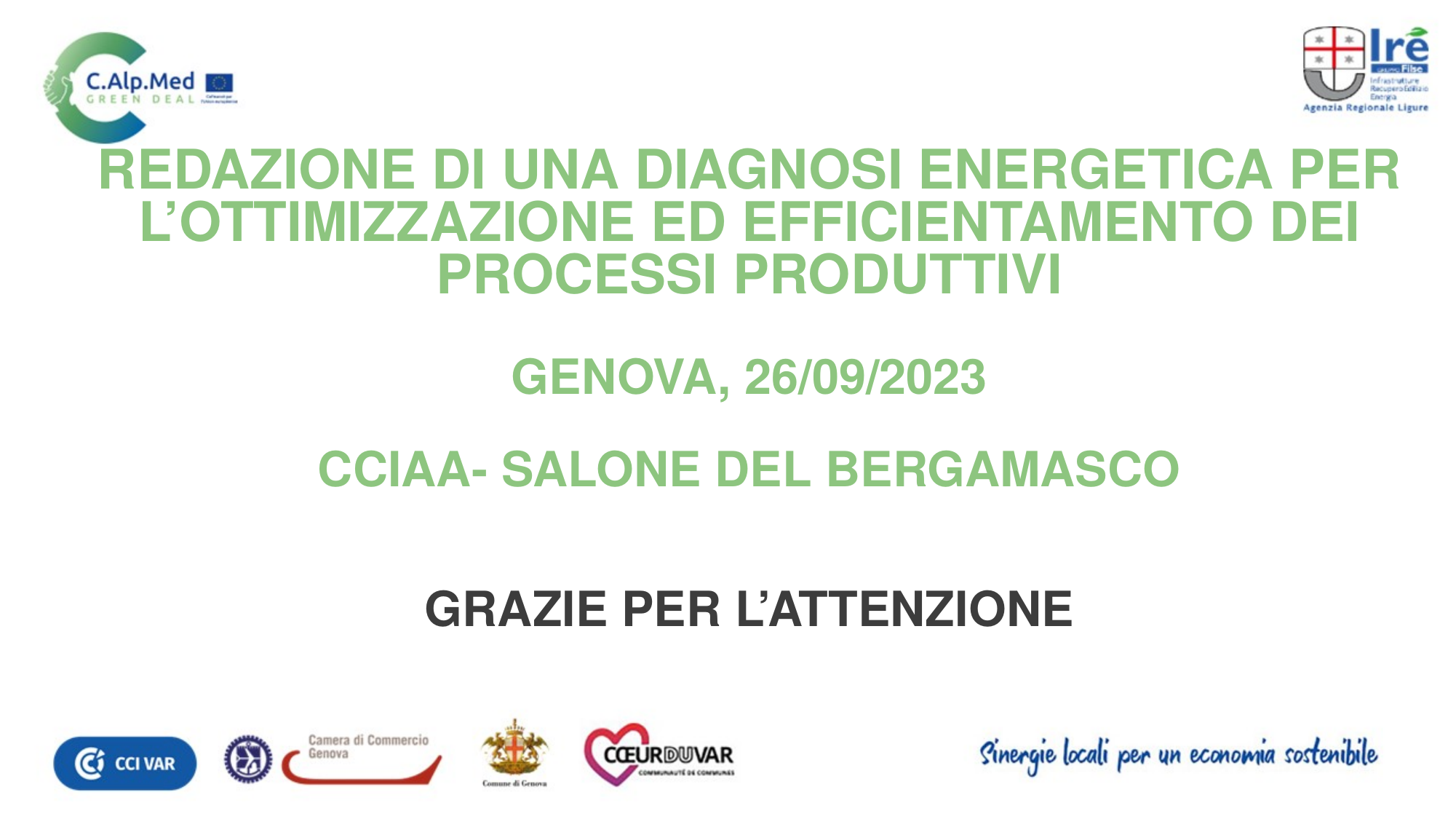

Redazione di una diagnosi energetica per l’ottimizzazione ed efficientamento dei processi produttivi

Genova, 26/09/2023

CCIAA- Salone del bergamasco

Grazie per l’attenzione

14